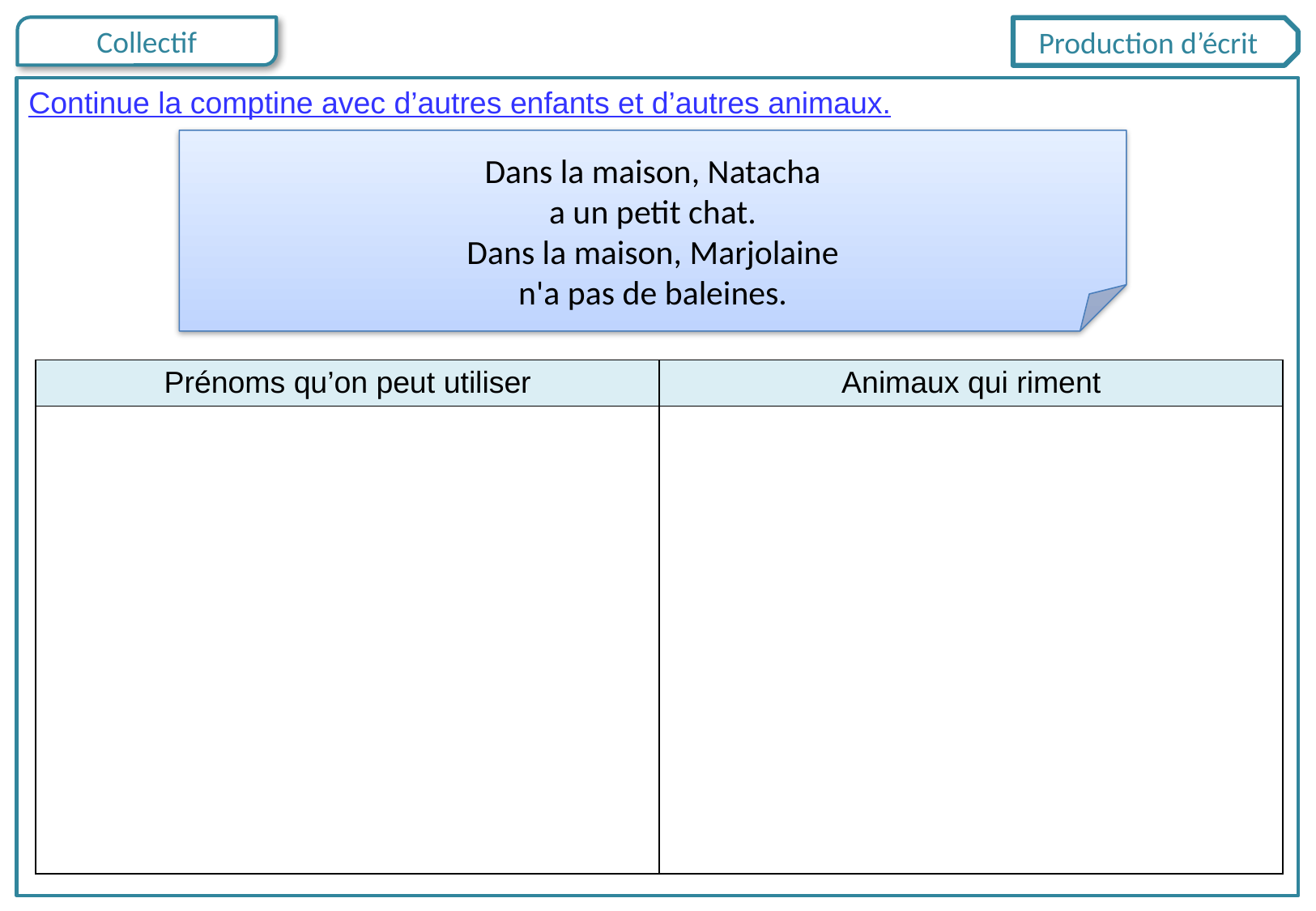

Production d’écrit
Continue la comptine avec d’autres enfants et d’autres animaux.

Dans la maison, Natacha
a un petit chat.
Dans la maison, Marjolaine
n'a pas de baleines.
| Prénoms qu’on peut utiliser | Animaux qui riment |
| --- | --- |
|  |  |